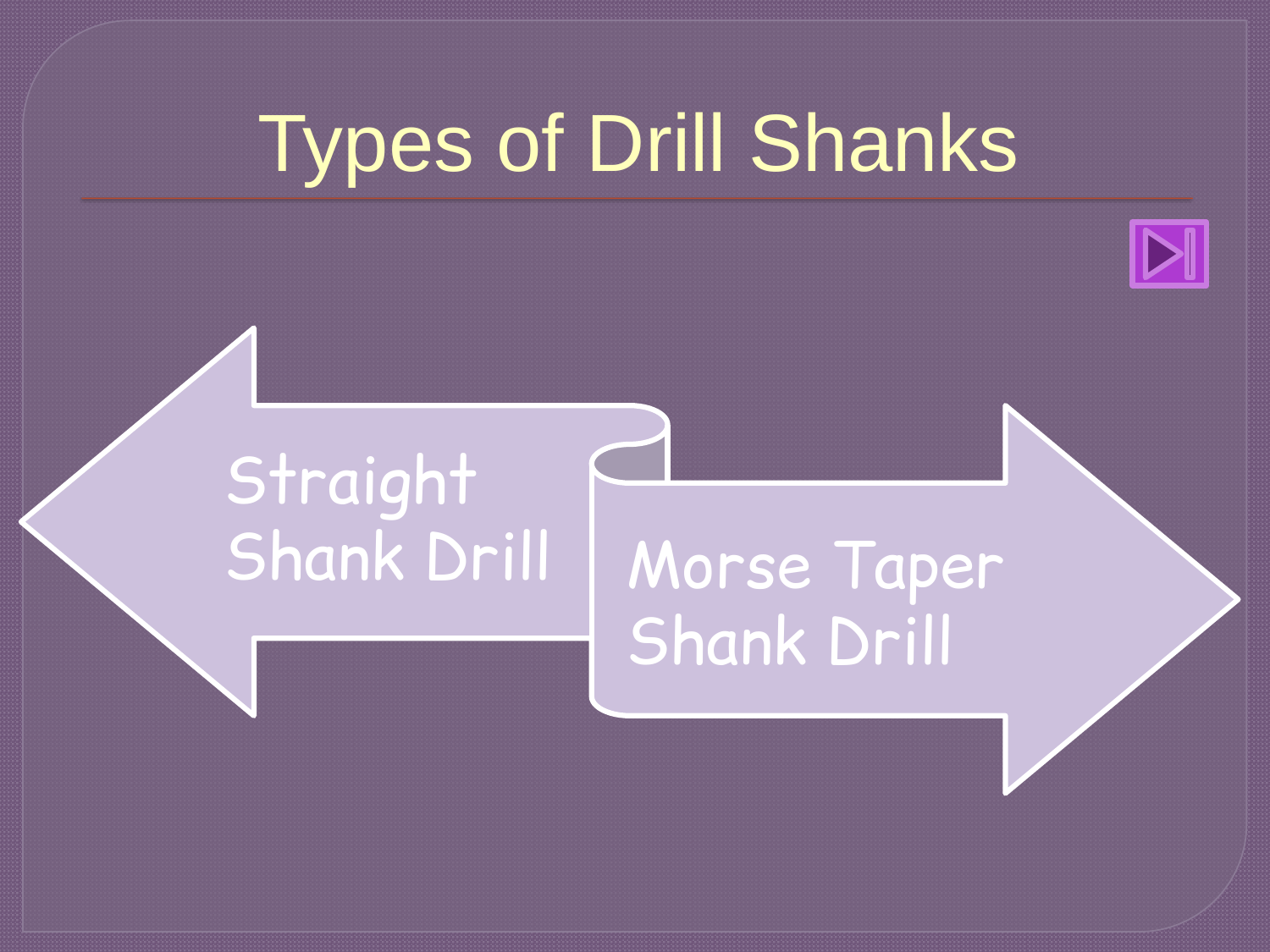

# Types of Drill Shanks

Straight Shank Drill

Morse Taper Shank Drill